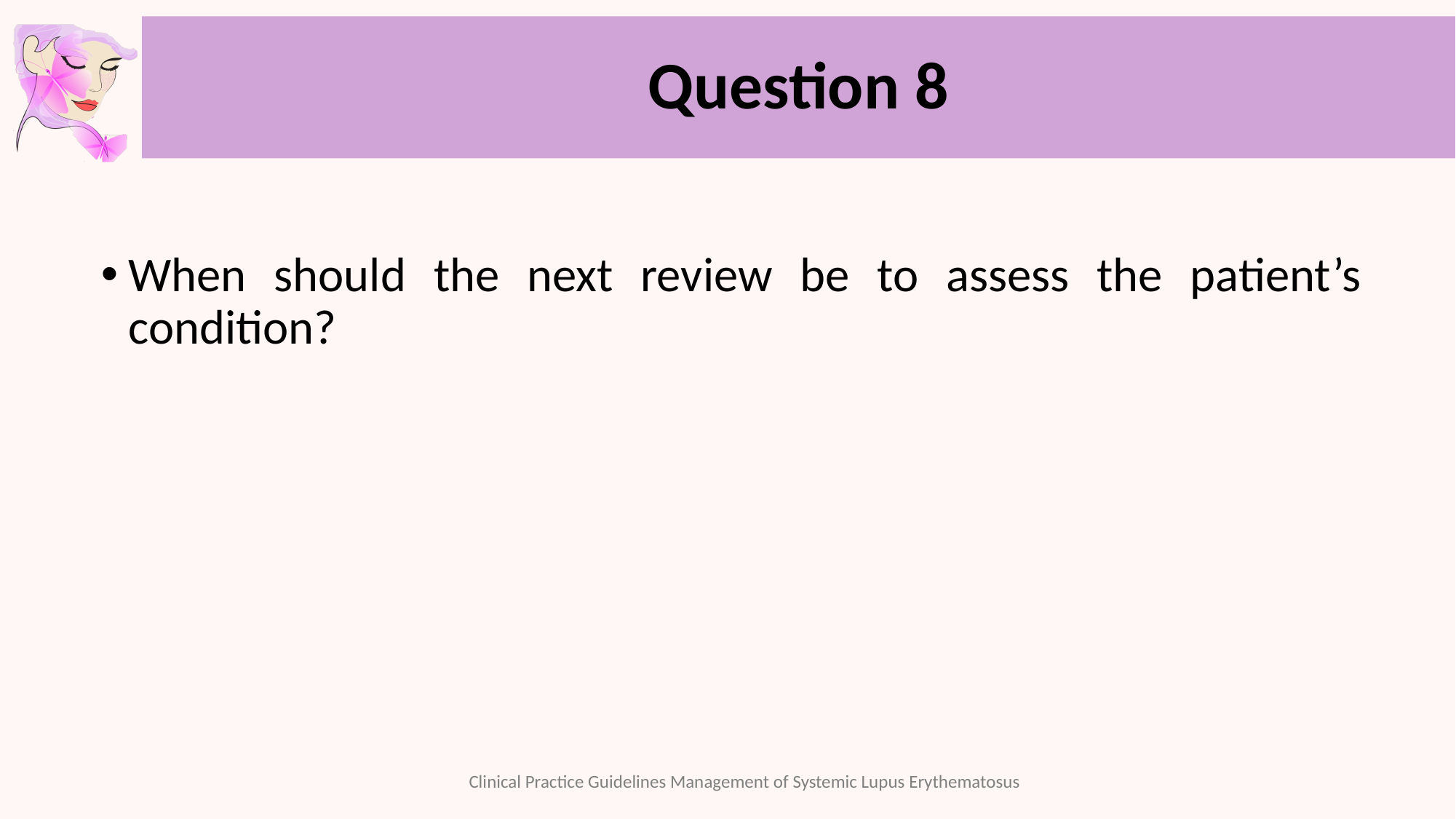

# Question 8
When should the next review be to assess the patient’s condition?